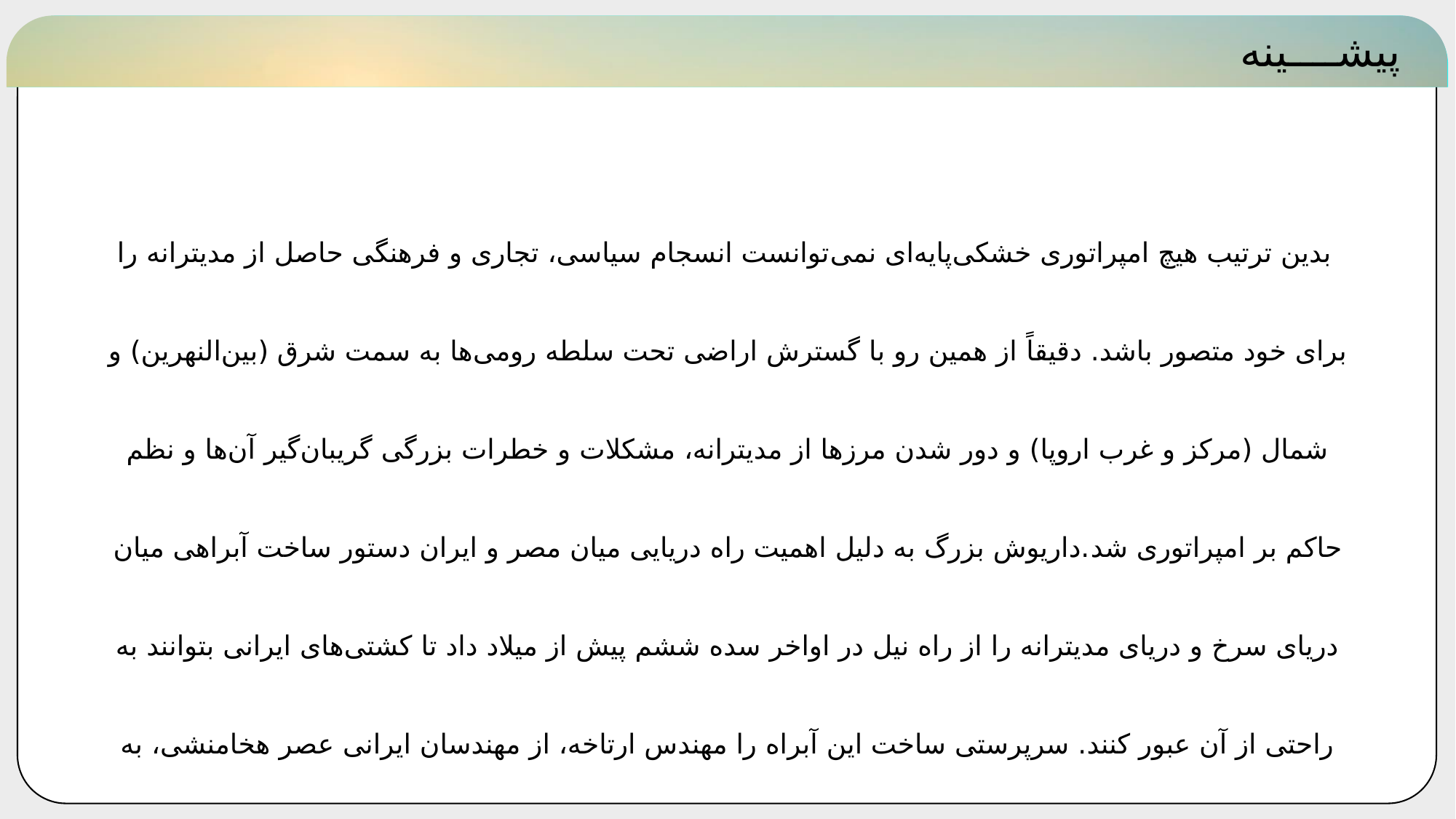

پیشــــینه
 بدین ترتیب هیچ امپراتوری خشکی‌پایه‌ای نمی‌توانست انسجام سیاسی، تجاری و فرهنگی حاصل از مدیترانه را برای خود متصور باشد. دقیقاً از همین رو با گسترش اراضی تحت سلطه رومی‌ها به سمت شرق (بین‌النهرین) و شمال (مرکز و غرب اروپا) و دور شدن مرزها از مدیترانه، مشکلات و خطرات بزرگی گریبان‌گیر آن‌ها و نظم حاکم بر امپراتوری شد.داریوش بزرگ به دلیل اهمیت راه دریایی میان مصر و ایران دستور ساخت آبراهی میان دریای سرخ و دریای مدیترانه را از راه نیل در اواخر سده ششم پیش از میلاد داد تا کشتی‌های ایرانی بتوانند به راحتی از آن عبور کنند. سرپرستی ساخت این آبراه را مهندس ارتاخه، از مهندسان ایرانی عصر هخامنشی، به عهده داشت.